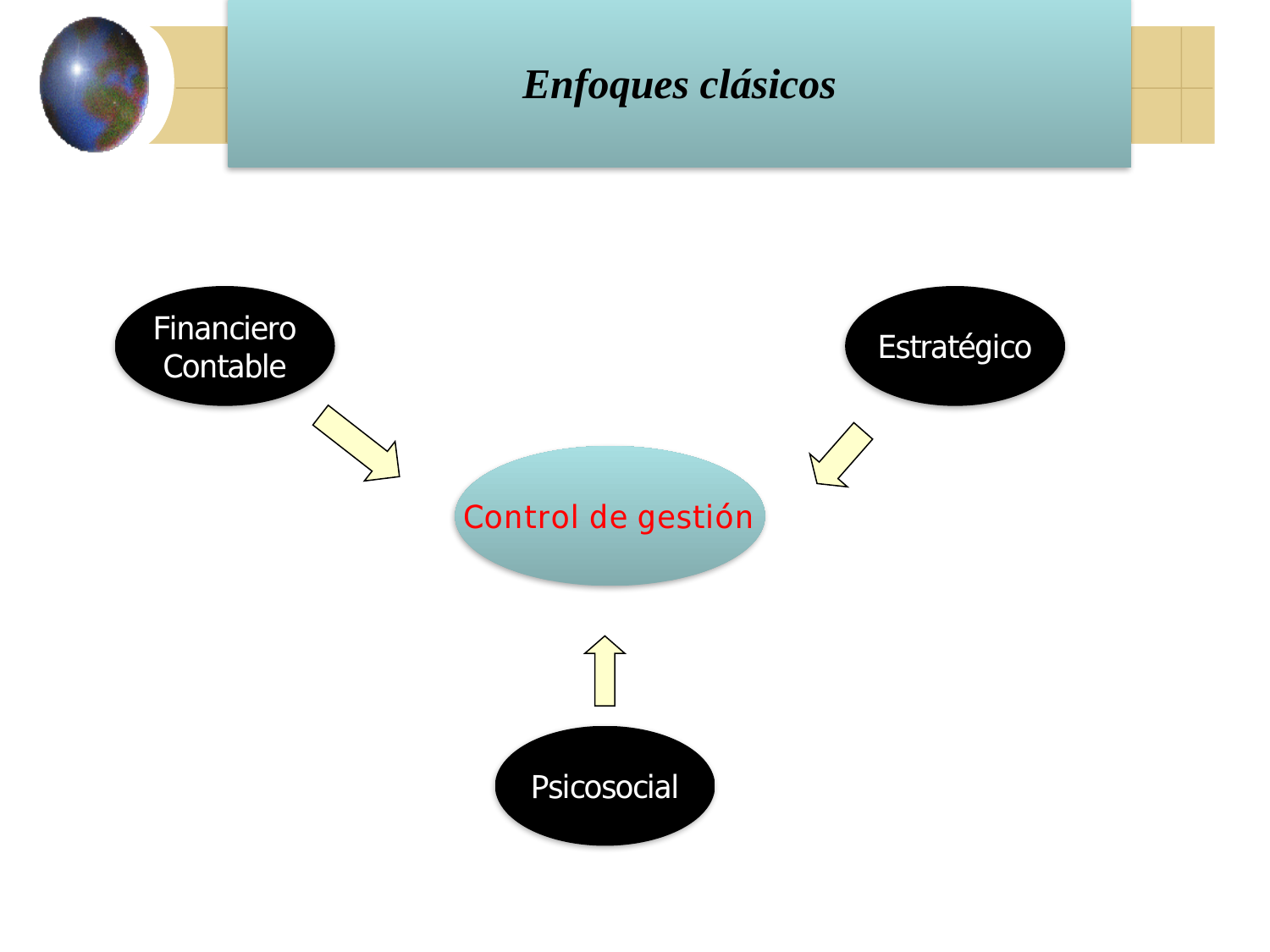

# Enfoques clásicos
Financiero
Contable
Estratégico

Control de gestión

Psicosocial